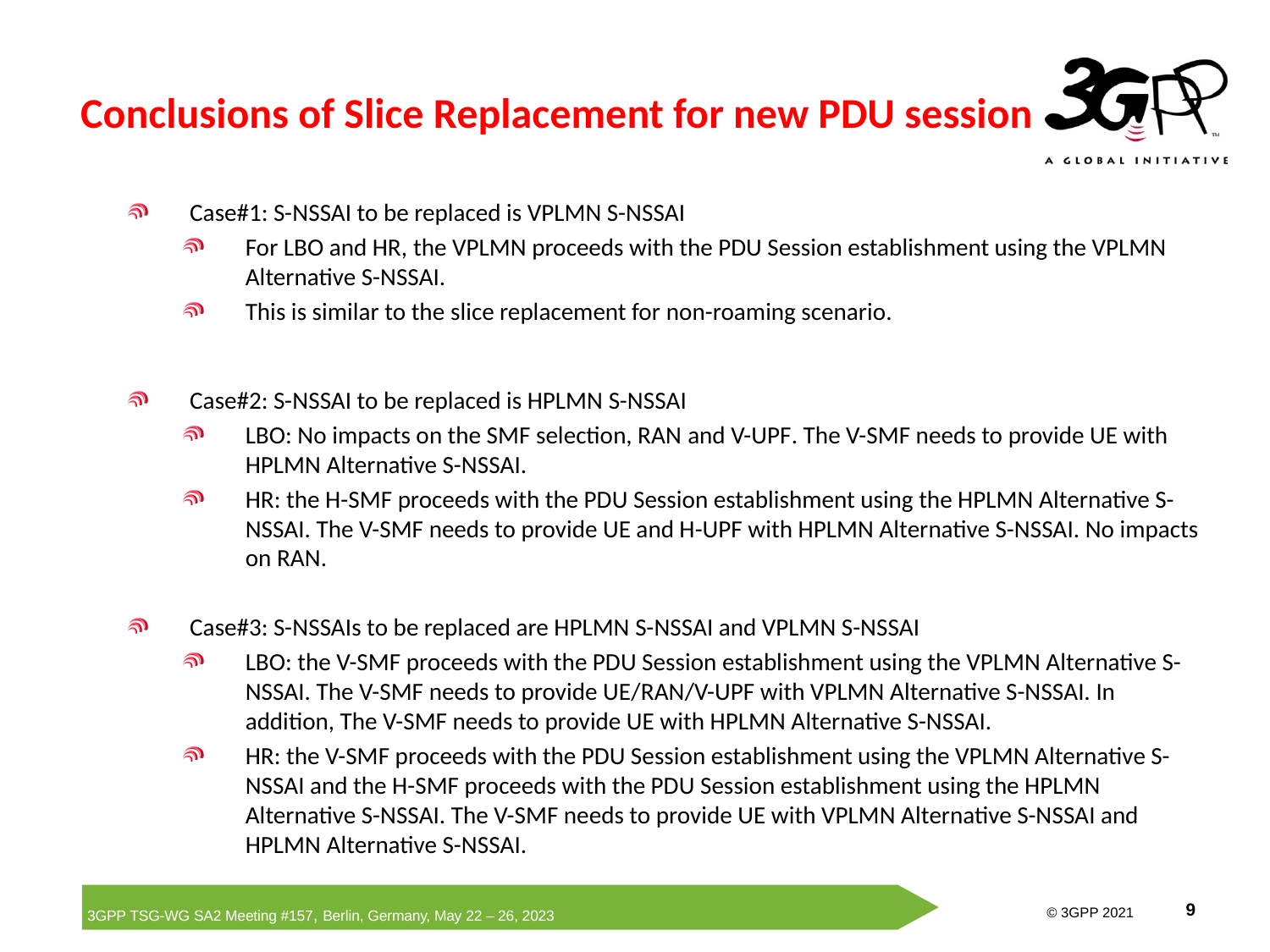

# Conclusions of Slice Replacement for new PDU session
Case#1: S-NSSAI to be replaced is VPLMN S-NSSAI
For LBO and HR, the VPLMN proceeds with the PDU Session establishment using the VPLMN Alternative S-NSSAI.
This is similar to the slice replacement for non-roaming scenario.

Case#2: S-NSSAI to be replaced is HPLMN S-NSSAI
LBO: No impacts on the SMF selection, RAN and V-UPF. The V-SMF needs to provide UE with HPLMN Alternative S-NSSAI.
HR: the H-SMF proceeds with the PDU Session establishment using the HPLMN Alternative S-NSSAI. The V-SMF needs to provide UE and H-UPF with HPLMN Alternative S-NSSAI. No impacts on RAN.

Case#3: S-NSSAIs to be replaced are HPLMN S-NSSAI and VPLMN S-NSSAI
LBO: the V-SMF proceeds with the PDU Session establishment using the VPLMN Alternative S-NSSAI. The V-SMF needs to provide UE/RAN/V-UPF with VPLMN Alternative S-NSSAI. In addition, The V-SMF needs to provide UE with HPLMN Alternative S-NSSAI.
HR: the V-SMF proceeds with the PDU Session establishment using the VPLMN Alternative S-NSSAI and the H-SMF proceeds with the PDU Session establishment using the HPLMN Alternative S-NSSAI. The V-SMF needs to provide UE with VPLMN Alternative S-NSSAI and HPLMN Alternative S-NSSAI.